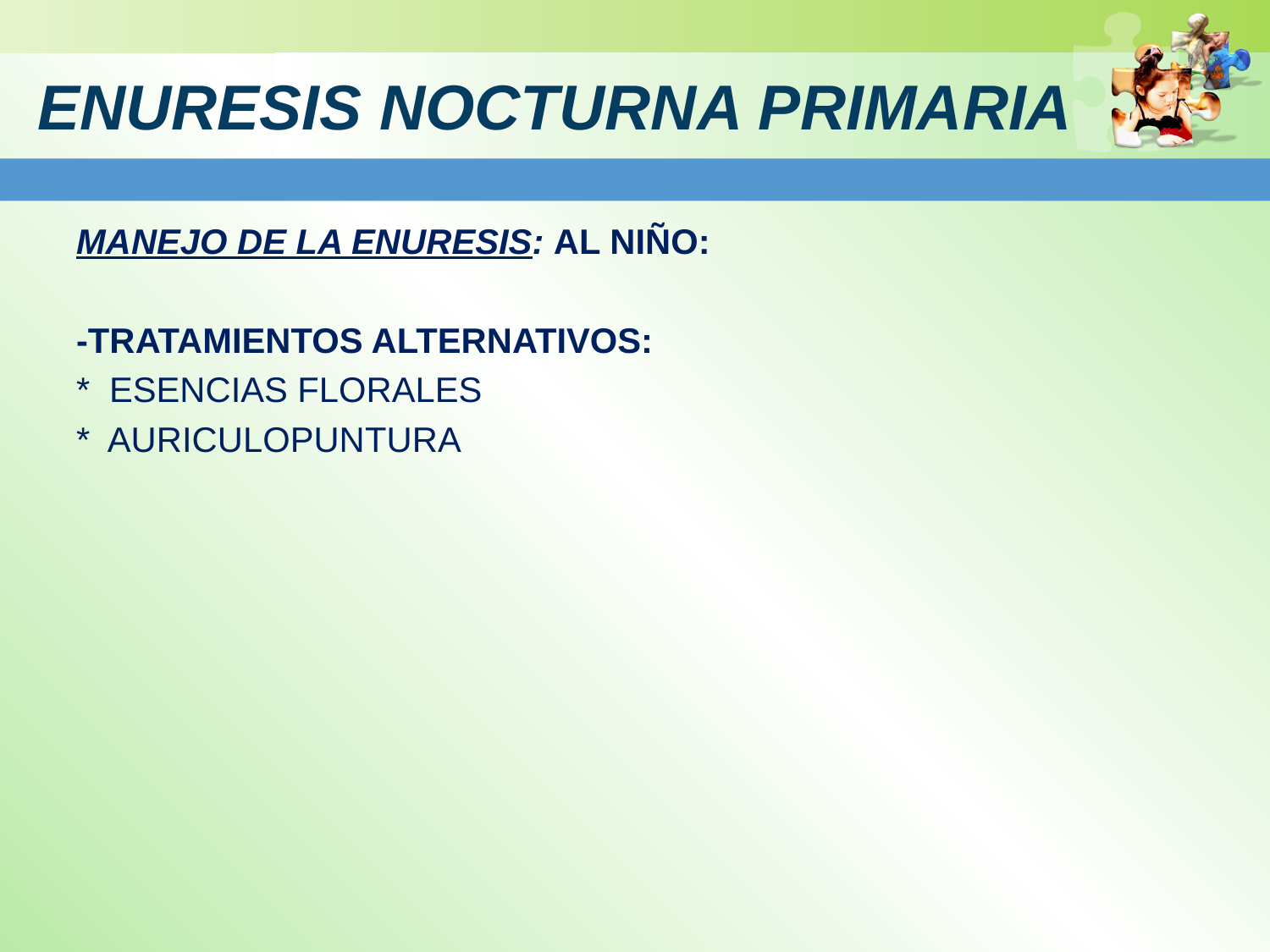

# ENURESIS NOCTURNA PRIMARIA
MANEJO DE LA ENURESIS: AL NIÑO:

-TRATAMIENTOS ALTERNATIVOS:
*  ESENCIAS FLORALES
*  AURICULOPUNTURA